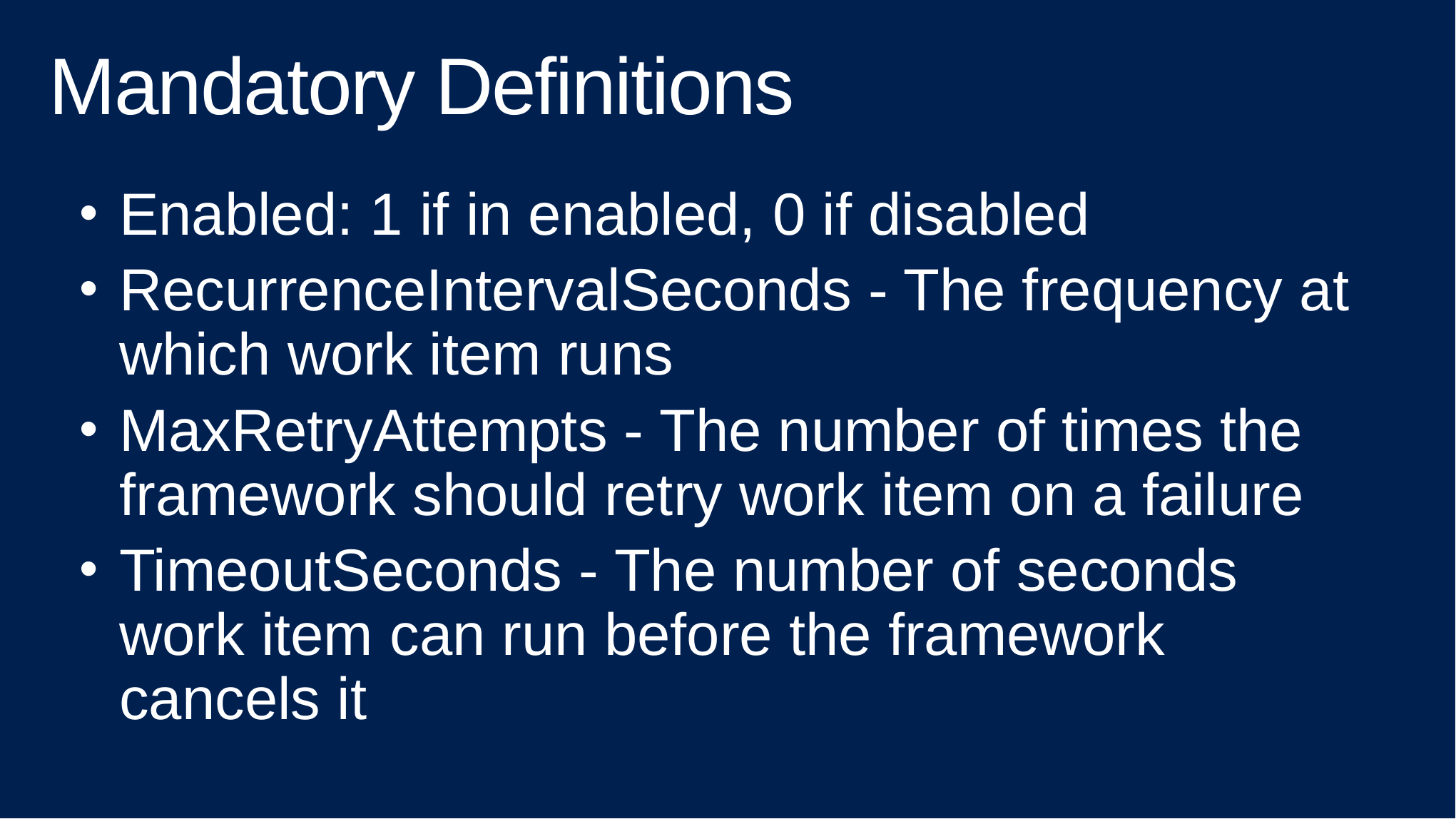

# Mandatory Definitions
Enabled: 1 if in enabled, 0 if disabled
RecurrenceIntervalSeconds - The frequency at which work item runs
MaxRetryAttempts - The number of times the framework should retry work item on a failure
TimeoutSeconds - The number of seconds work item can run before the framework cancels it